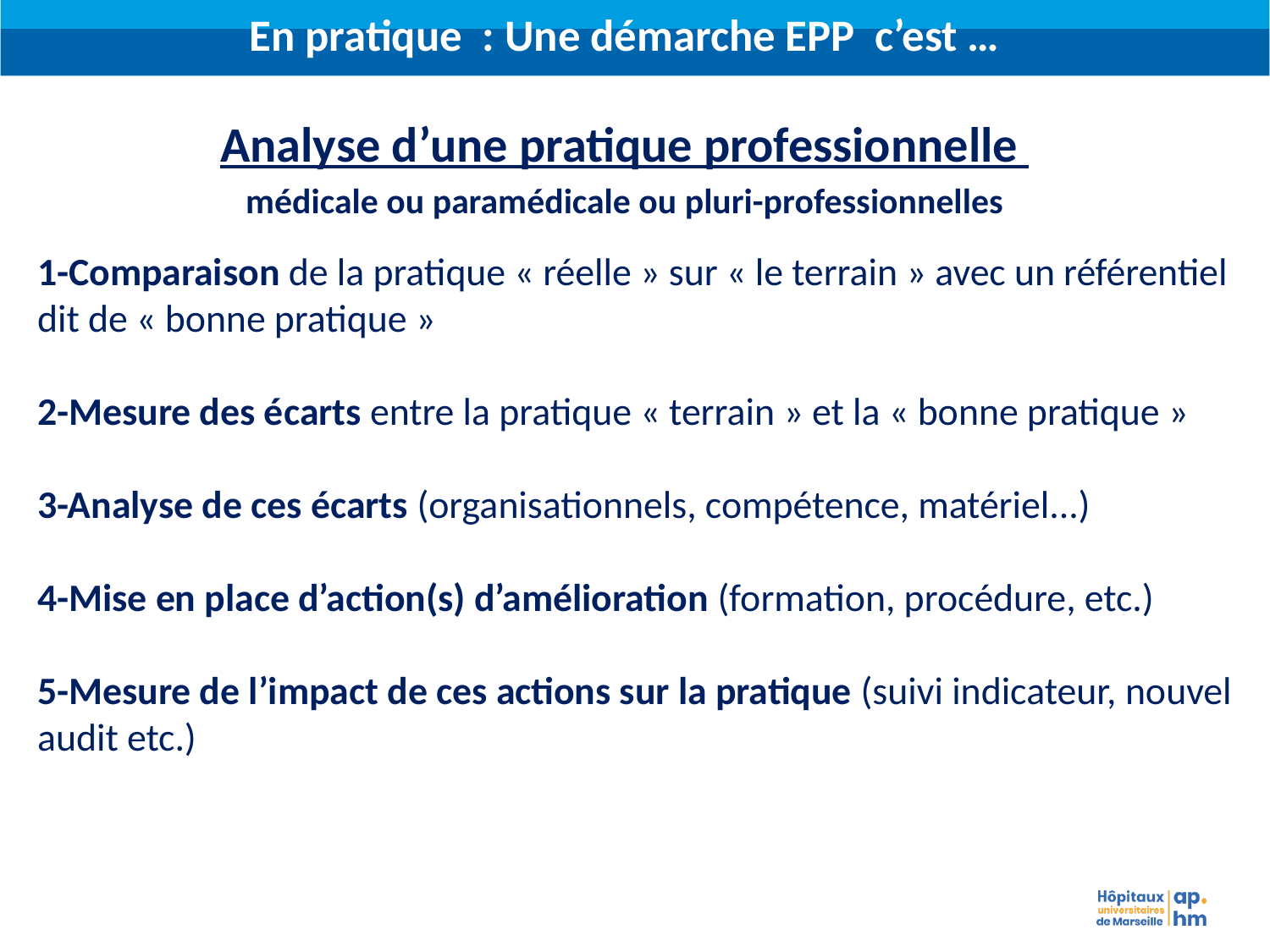

En pratique  : Une démarche EPP  c’est …
Analyse d’une pratique professionnelle
médicale ou paramédicale ou pluri-professionnelles

1-Comparaison de la pratique « réelle » sur « le terrain » avec un référentiel dit de « bonne pratique »

2-Mesure des écarts entre la pratique « terrain » et la « bonne pratique »

3-Analyse de ces écarts (organisationnels, compétence, matériel...)

4-Mise en place d’action(s) d’amélioration (formation, procédure, etc.)

5-Mesure de l’impact de ces actions sur la pratique (suivi indicateur, nouvel audit etc.)